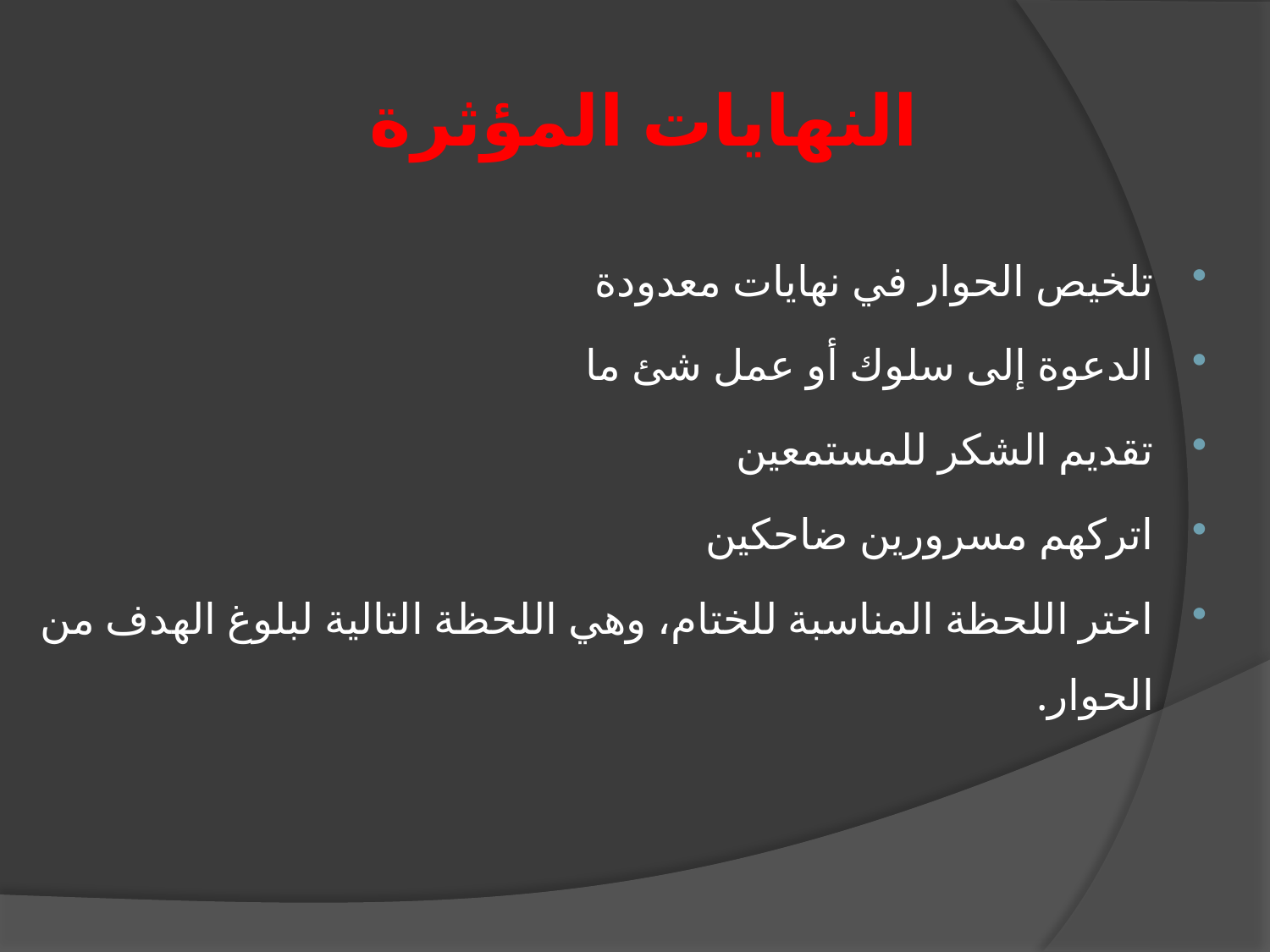

# النهايات المؤثرة
تلخيص الحوار في نهايات معدودة
الدعوة إلى سلوك أو عمل شئ ما
تقديم الشكر للمستمعين
اتركهم مسرورين ضاحكين
اختر اللحظة المناسبة للختام، وهي اللحظة التالية لبلوغ الهدف من الحوار.